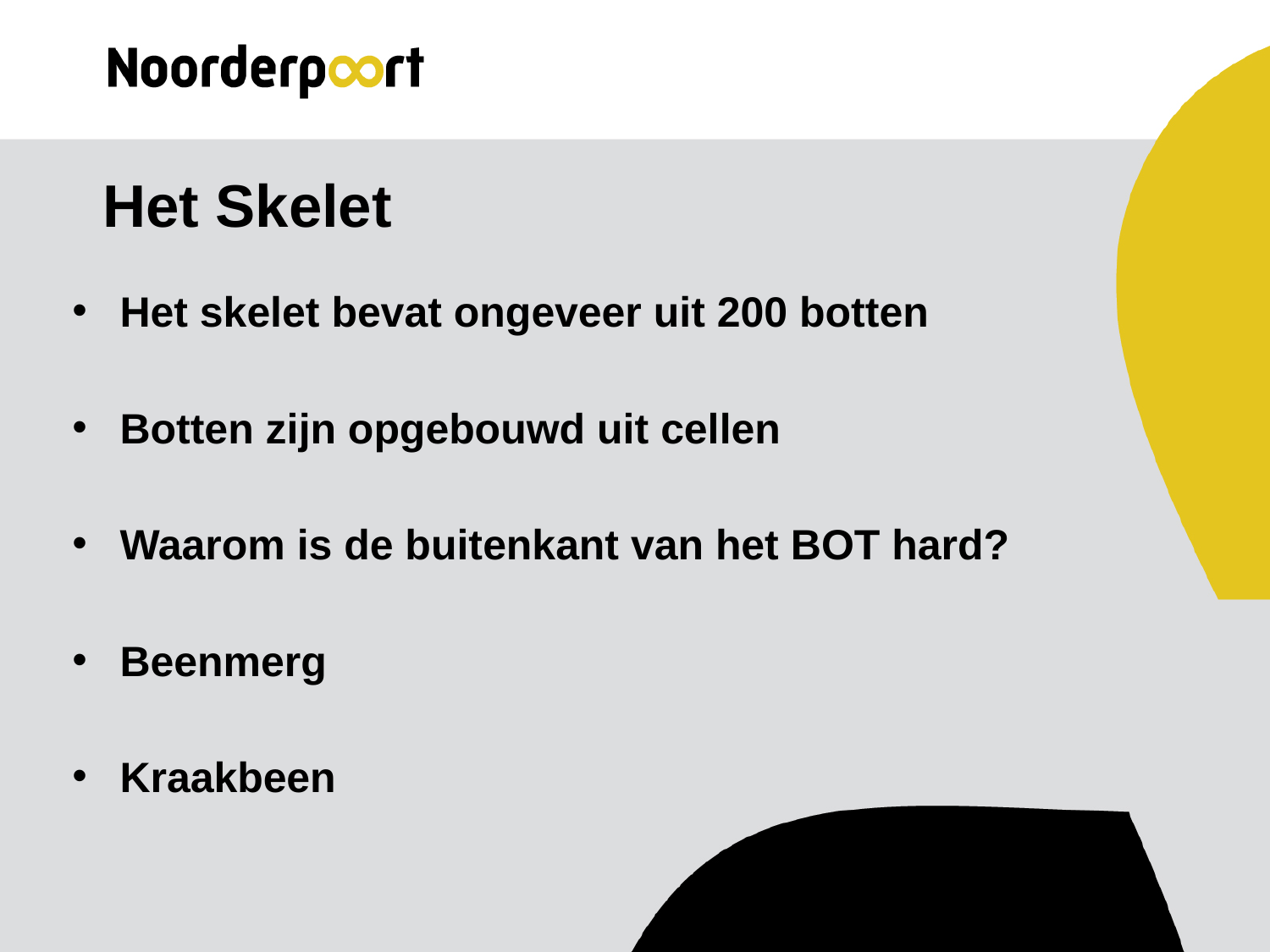

# Het Skelet
Het skelet bevat ongeveer uit 200 botten

Botten zijn opgebouwd uit cellen

Waarom is de buitenkant van het BOT hard?

Beenmerg

Kraakbeen